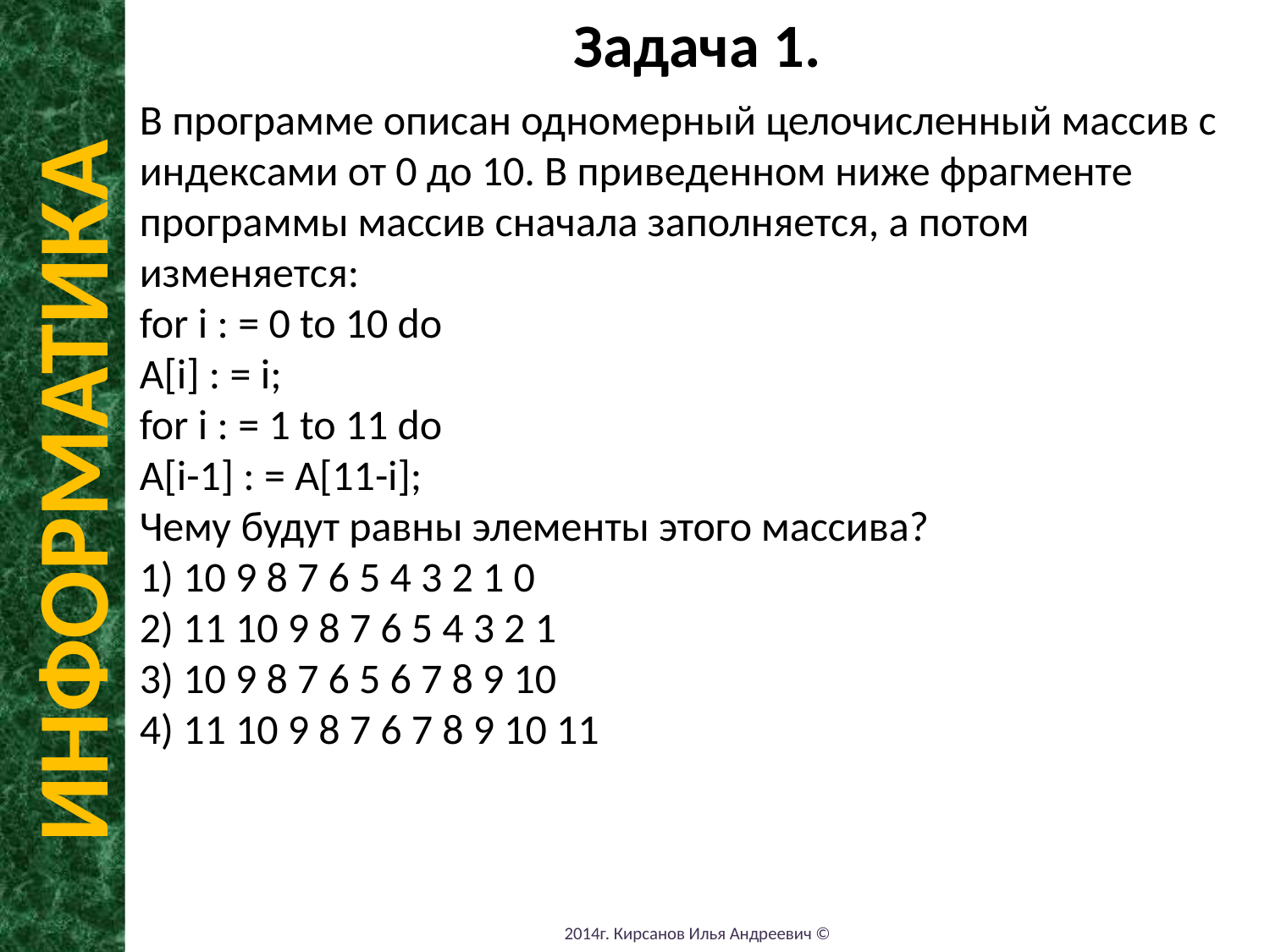

Задача 1.

В программе описан одномерный целочисленный массив с индексами от 0 до 10. В приведенном ниже фрагменте программы массив сначала заполняется, а потом изменяется:
for i : = 0 to 10 do
A[i] : = i;
for i : = 1 to 11 do
A[i-1] : = A[11-i];
Чему будут равны элементы этого массива?
1) 10 9 8 7 6 5 4 3 2 1 0
2) 11 10 9 8 7 6 5 4 3 2 1
3) 10 9 8 7 6 5 6 7 8 9 10
4) 11 10 9 8 7 6 7 8 9 10 11

ИНФОРМАТИКА
2014г. Кирсанов Илья Андреевич ©